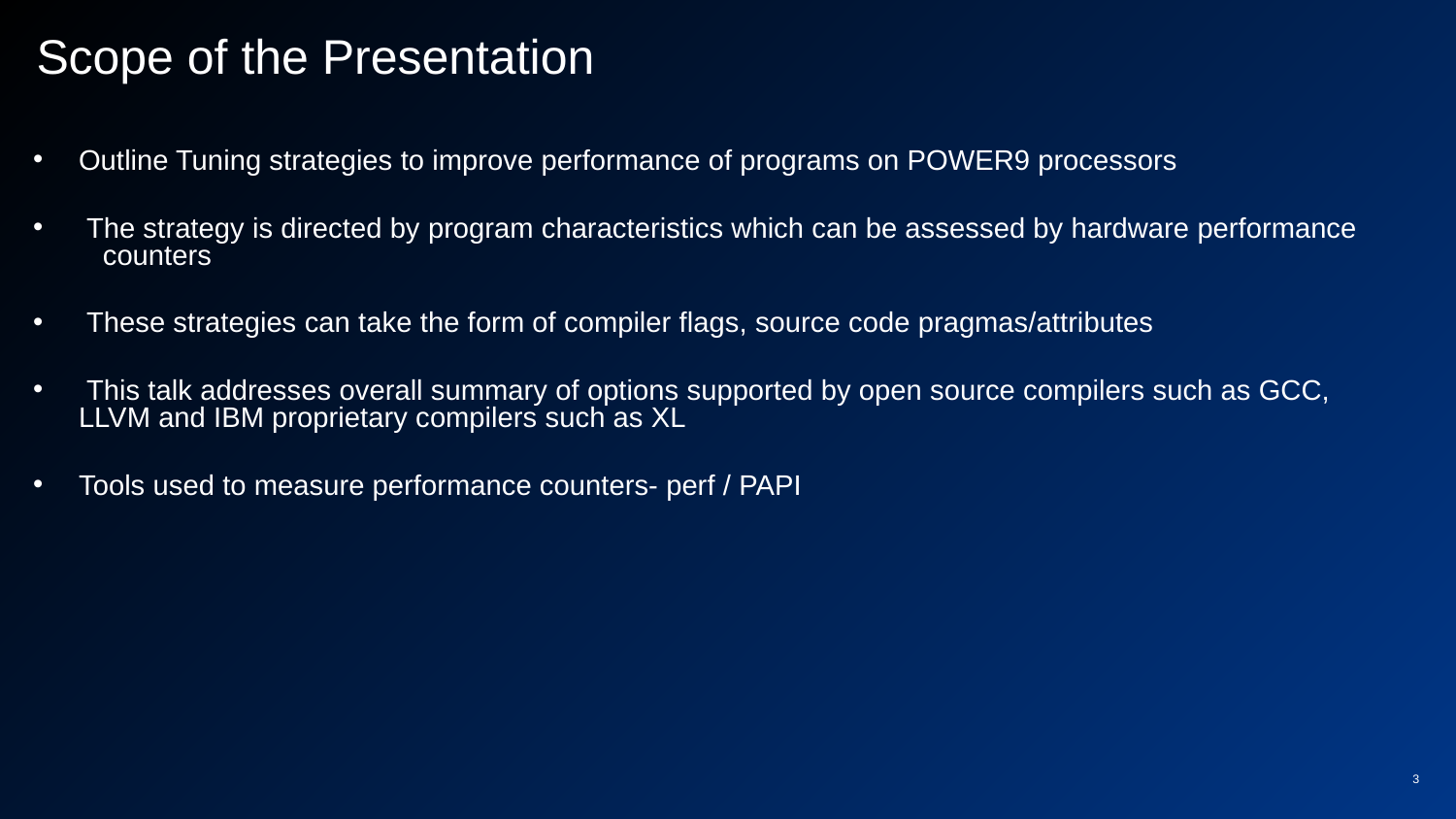

# Scope of the Presentation
Outline Tuning strategies to improve performance of programs on POWER9 processors
 The strategy is directed by program characteristics which can be assessed by hardware performance     counters
 These strategies can take the form of compiler flags, source code pragmas/attributes
 This talk addresses overall summary of options supported by open source compilers such as GCC,  LLVM and IBM proprietary compilers such as XL
Tools used to measure performance counters- perf / PAPI
3